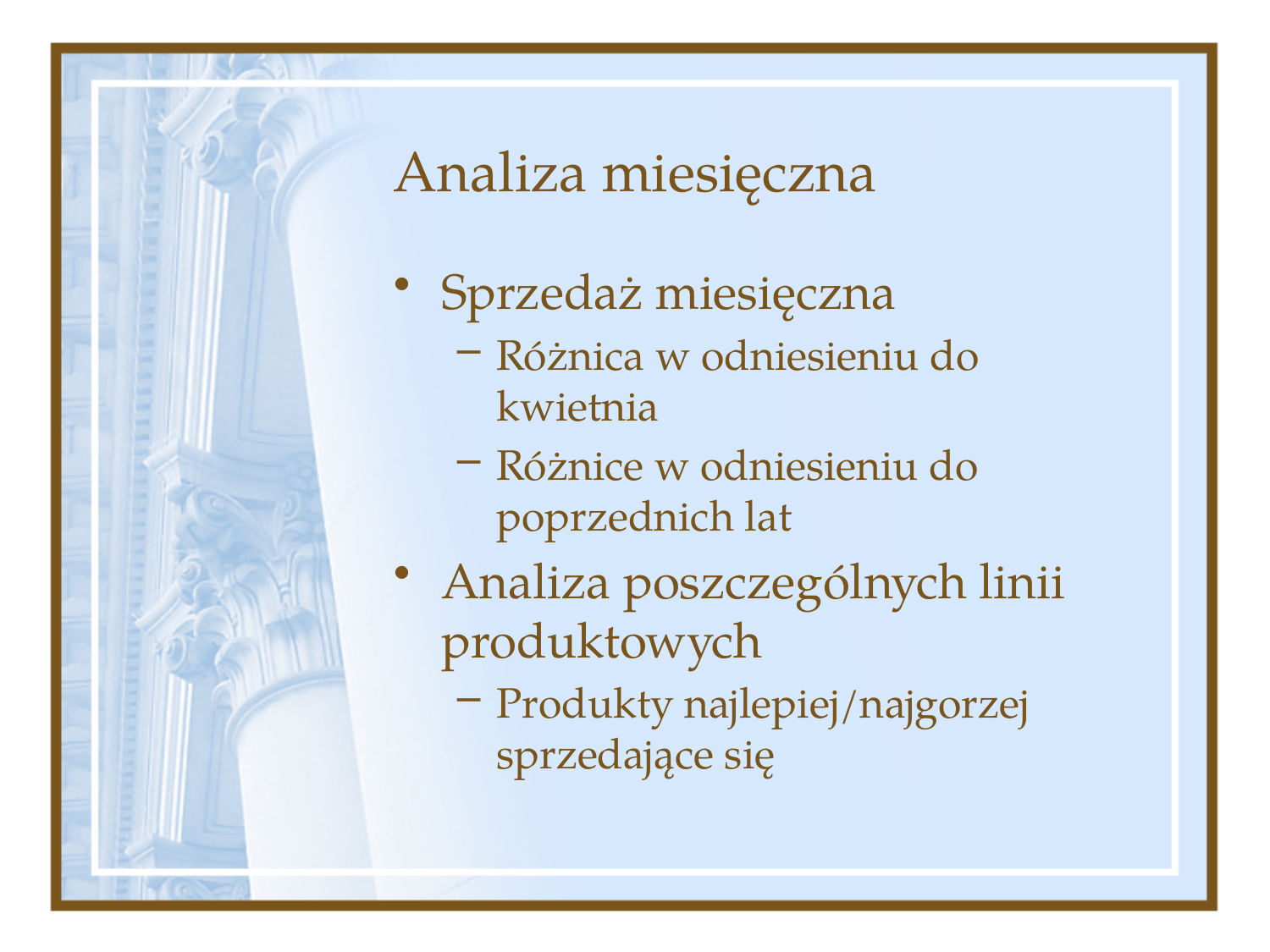

# Analiza miesięczna
Sprzedaż miesięczna
Różnica w odniesieniu do kwietnia
Różnice w odniesieniu do poprzednich lat
Analiza poszczególnych linii produktowych
Produkty najlepiej/najgorzej sprzedające się